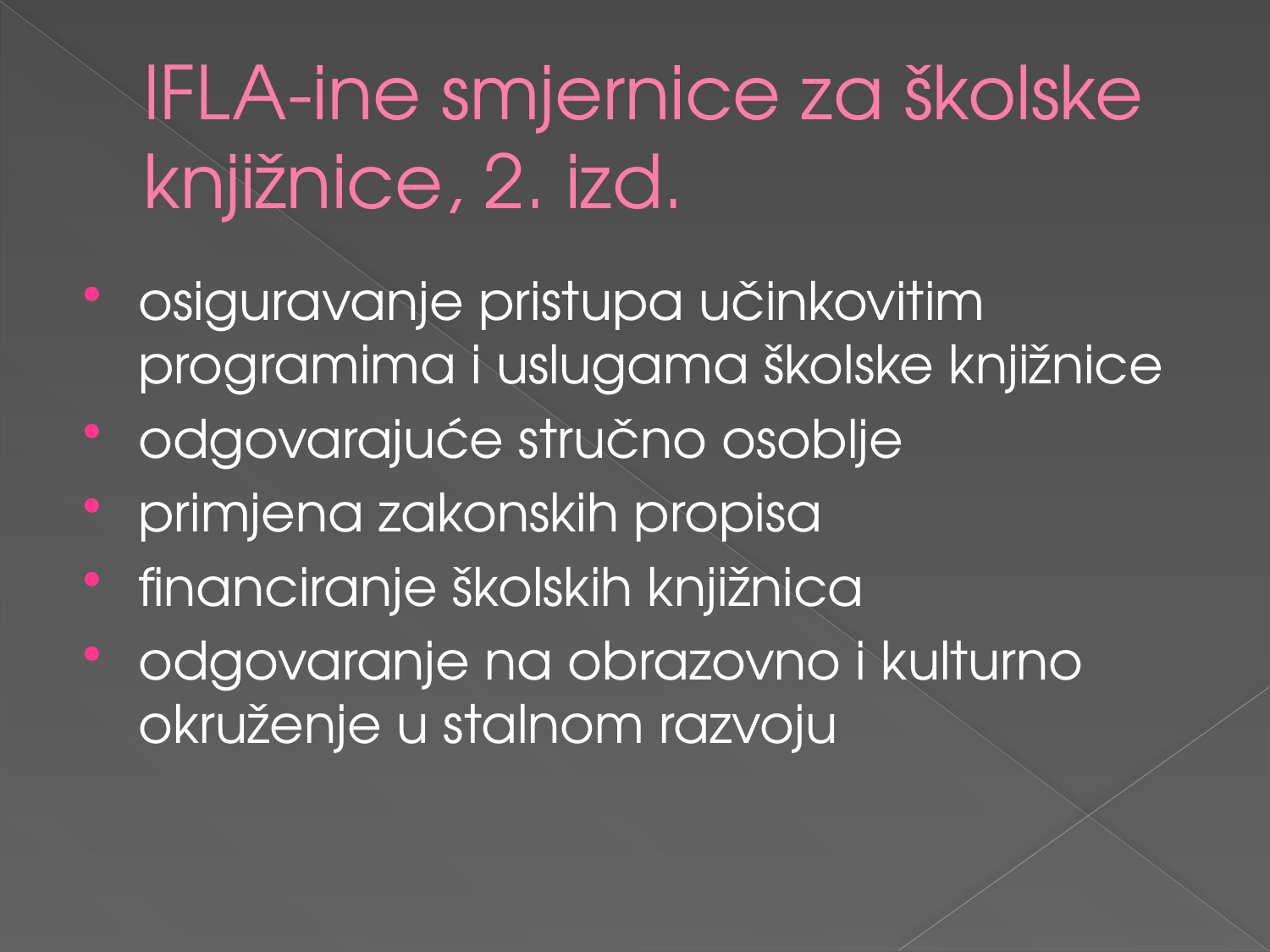

# IFLA-ine smjernice za školske knjižnice, 2. izd.
osiguravanje pristupa učinkovitim programima i uslugama školske knjižnice
odgovarajuće stručno osoblje
primjena zakonskih propisa
financiranje školskih knjižnica
odgovaranje na obrazovno i kulturno okruženje u stalnom razvoju